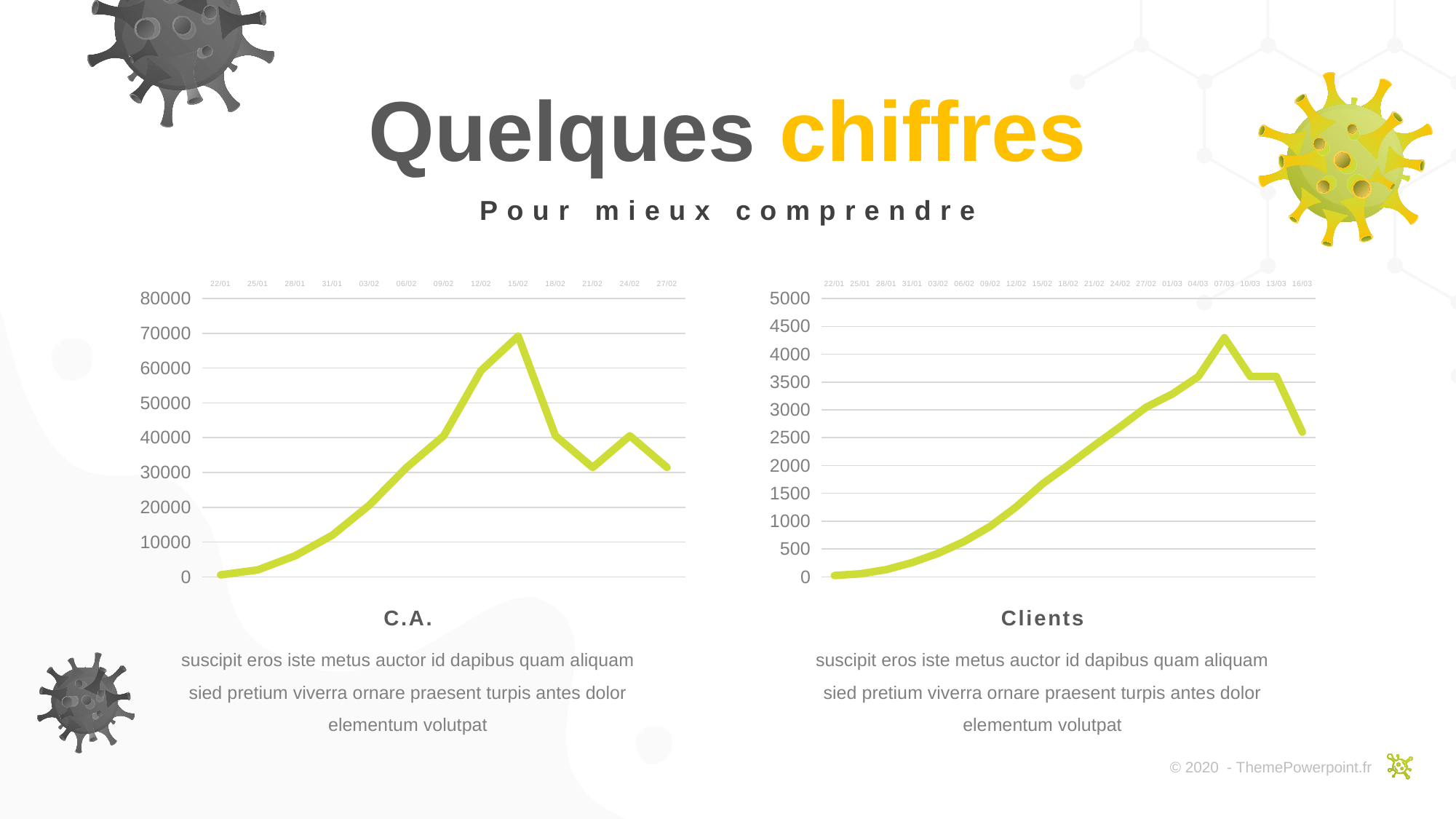

Quelques chiffres
Pour mieux comprendre

[unsupported chart]

[unsupported chart]

C.A.
Clients
suscipit eros iste metus auctor id dapibus quam aliquam sied pretium viverra ornare praesent turpis antes dolor elementum volutpat
suscipit eros iste metus auctor id dapibus quam aliquam sied pretium viverra ornare praesent turpis antes dolor elementum volutpat